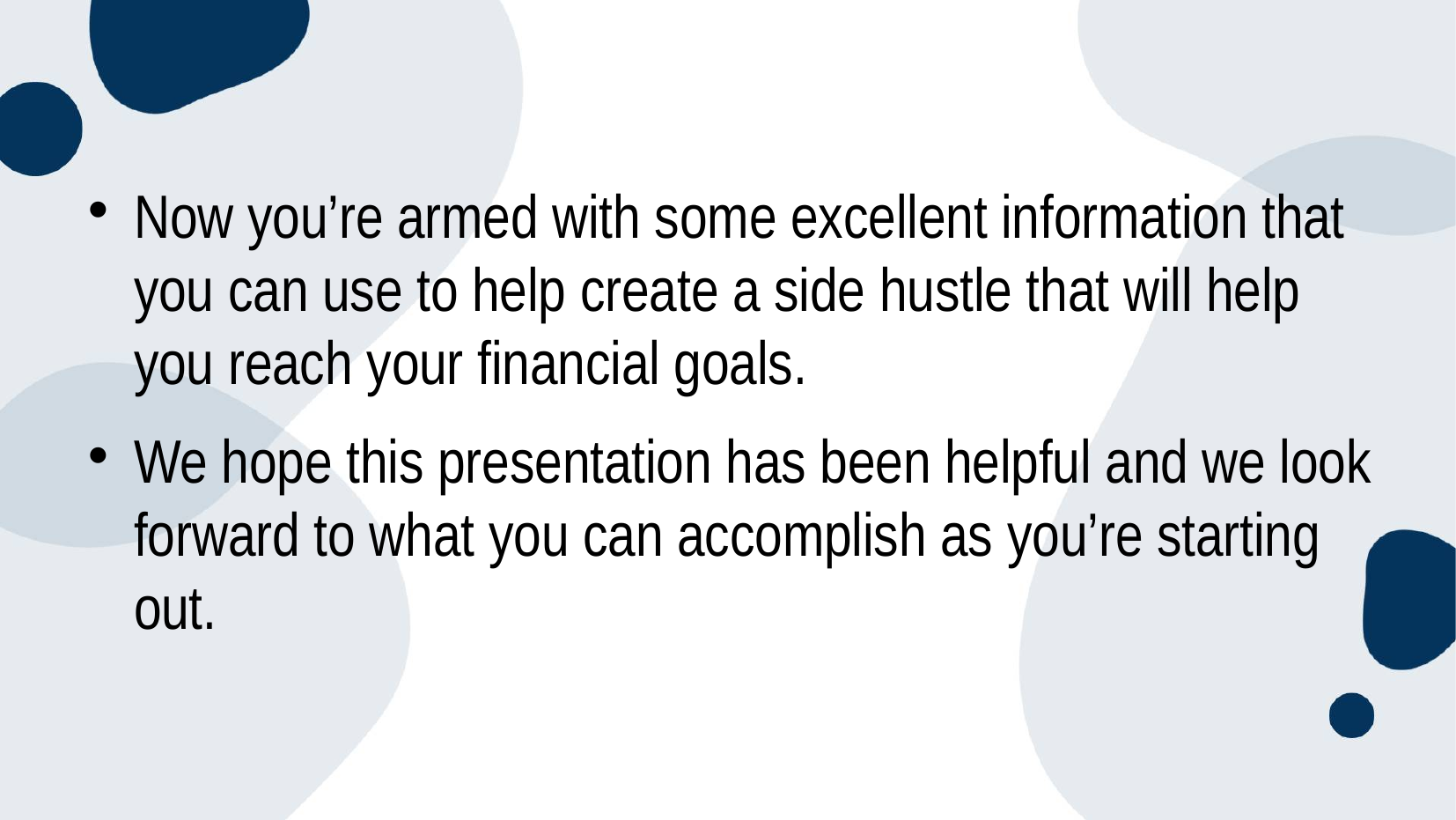

#
Now you’re armed with some excellent information that you can use to help create a side hustle that will help you reach your financial goals.
We hope this presentation has been helpful and we look forward to what you can accomplish as you’re starting out.